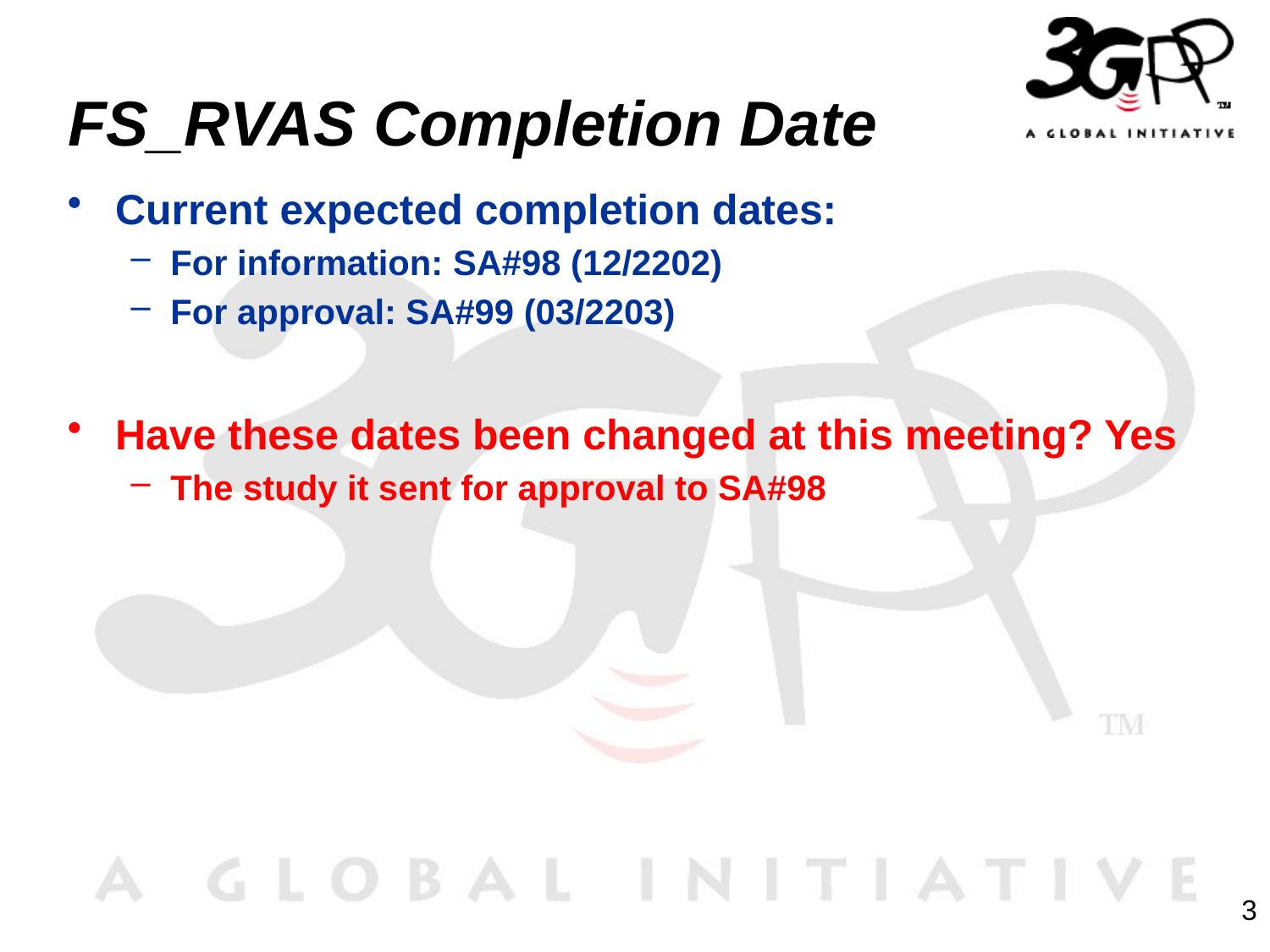

# FS_RVAS Completion Date
Current expected completion dates:
For information: SA#98 (12/2202)
For approval: SA#99 (03/2203)

Have these dates been changed at this meeting? Yes
The study it sent for approval to SA#98

3